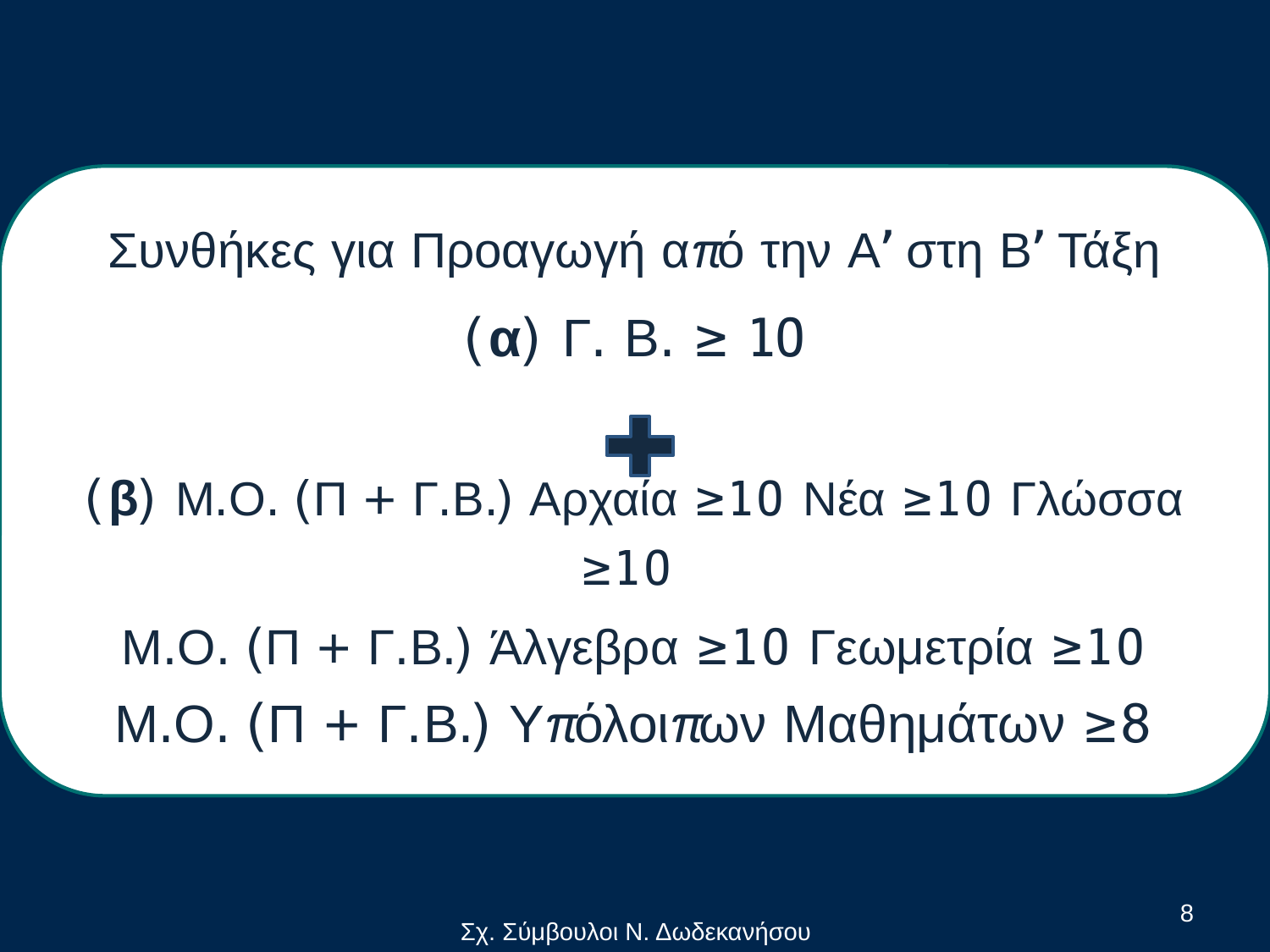

Συνθήκες για Προαγωγή από την Α’ στη Β’ Τάξη
(α) Γ. Β. ≥ 10

(β) Μ.Ο. (Π + Γ.Β.) Αρχαία ≥10 Νέα ≥10 Γλώσσα ≥10
Μ.Ο. (Π + Γ.Β.) Άλγεβρα ≥10 Γεωμετρία ≥10
Μ.Ο. (Π + Γ.Β.) Υπόλοιπων Μαθημάτων ≥8

8
Σχ. Σύμβουλοι Ν. Δωδεκανήσου